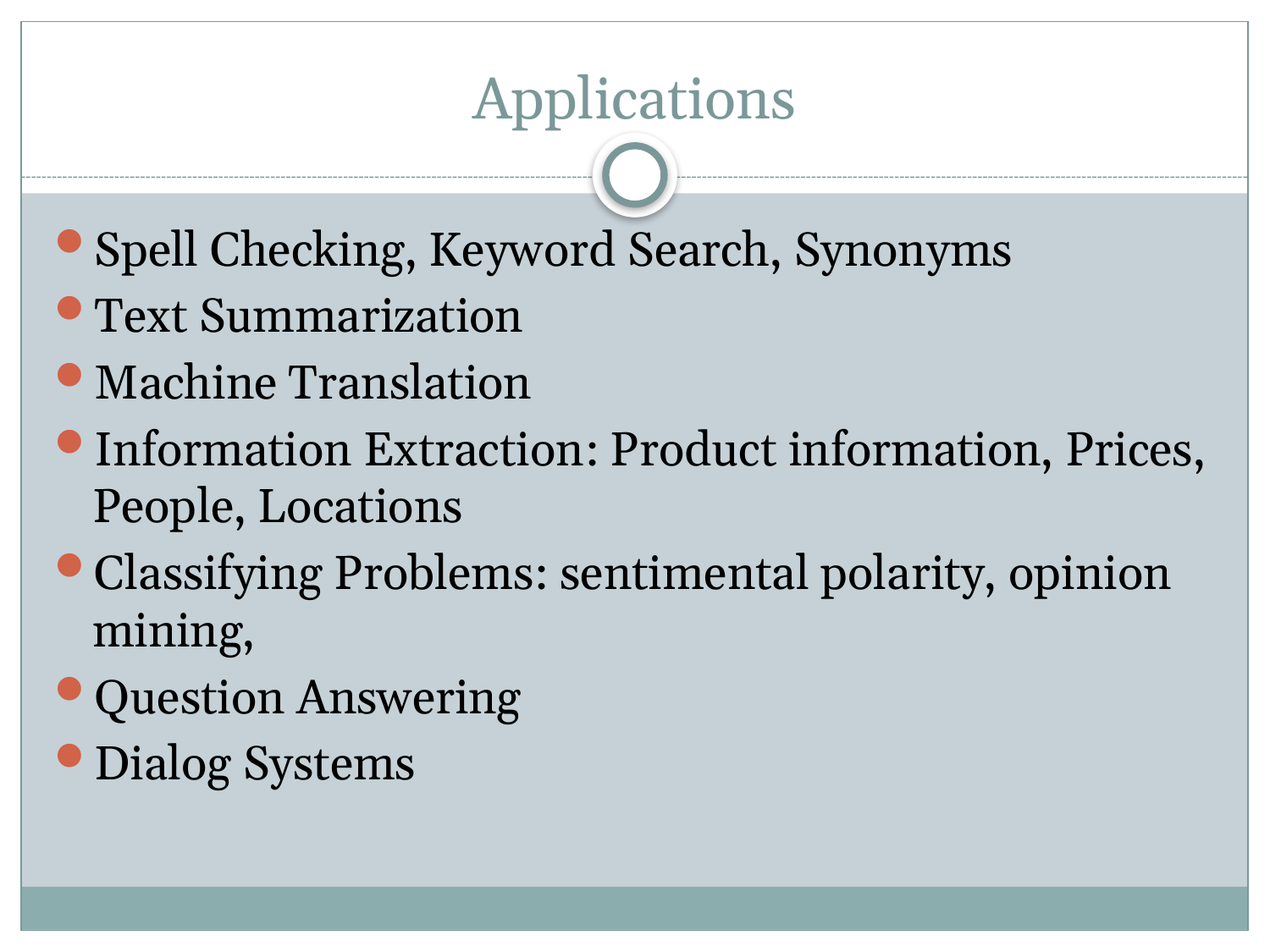

# Applications
Spell Checking, Keyword Search, Synonyms
Text Summarization
Machine Translation
Information Extraction: Product information, Prices, People, Locations
Classifying Problems: sentimental polarity, opinion mining,
Question Answering
Dialog Systems